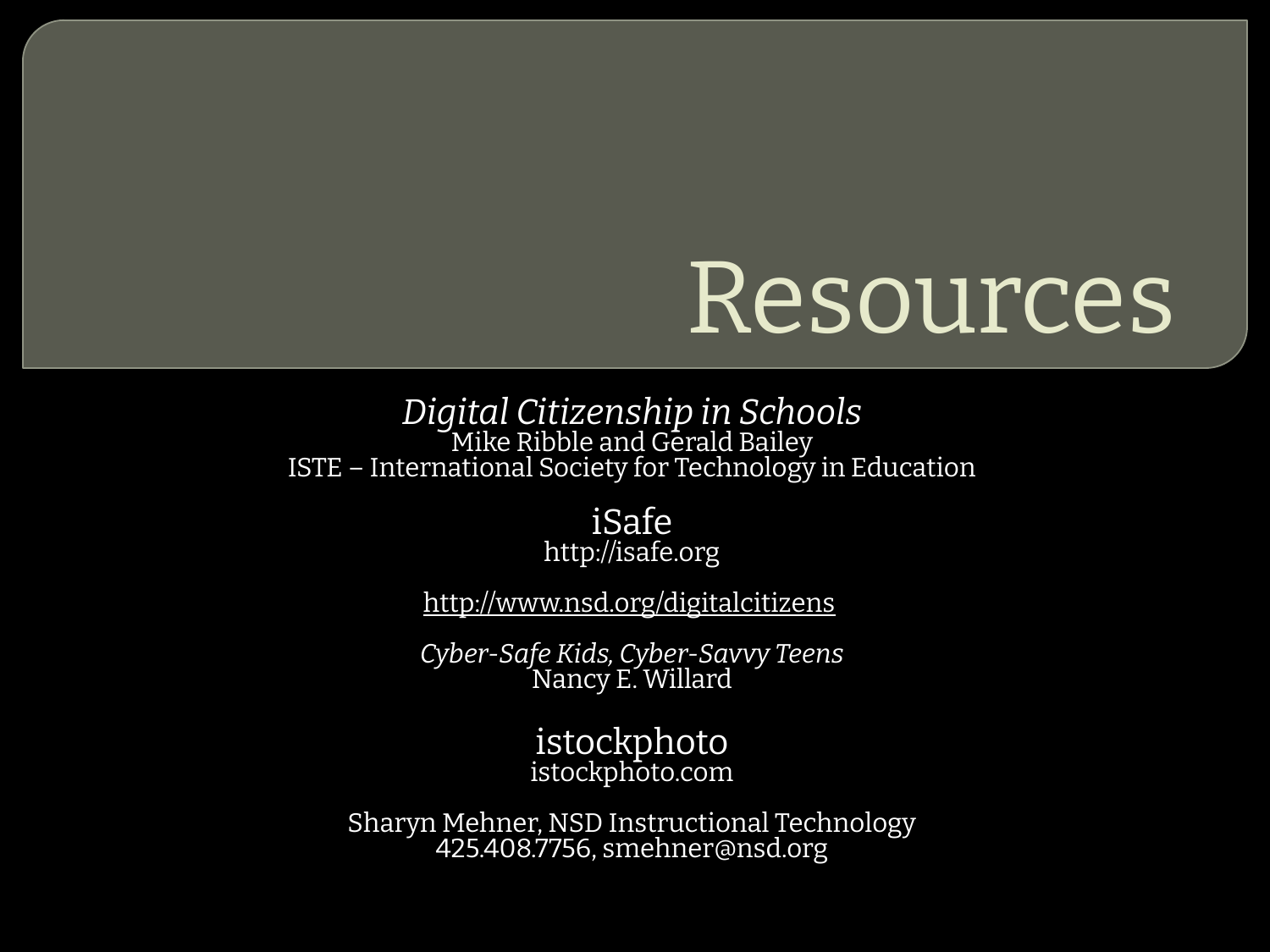

# Resources
Digital Citizenship in Schools
Mike Ribble and Gerald Bailey
ISTE – International Society for Technology in Education

iSafe
http://isafe.org

http://www.nsd.org/digitalcitizens

Cyber-Safe Kids, Cyber-Savvy Teens
Nancy E. Willard

istockphoto
istockphoto.com

Sharyn Mehner, NSD Instructional Technology
425.408.7756, smehner@nsd.org